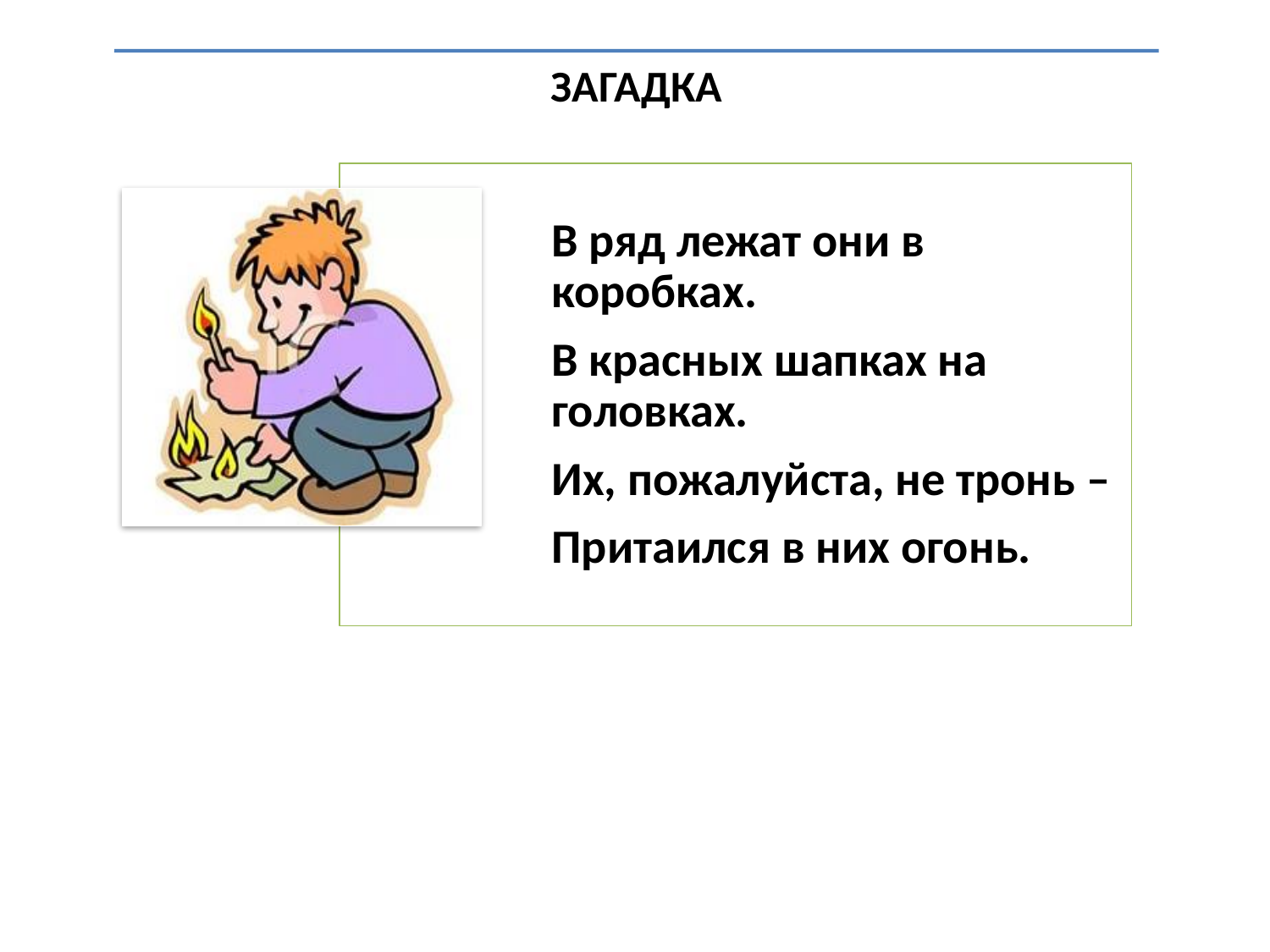

ЗАГАДКА
В ряд лежат они в коробках.
В красных шапках на головках.
Их, пожалуйста, не тронь –
Притаился в них огонь.